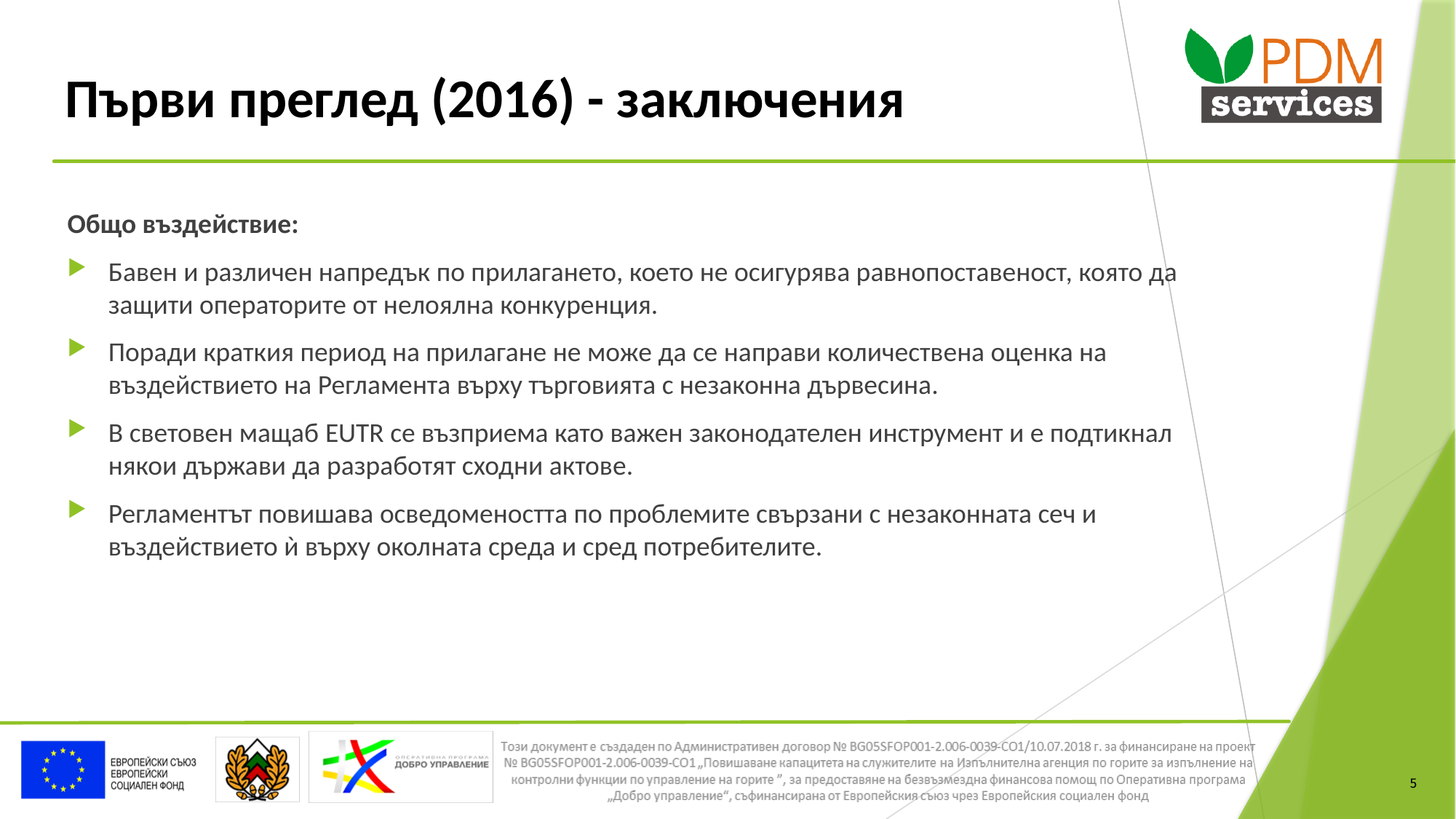

# Първи преглед (2016) - заключения
Общо въздействие:
Бавен и различен напредък по прилагането, което не осигурява равнопоставеност, която да защити операторите от нелоялна конкуренция.
Поради краткия период на прилагане не може да се направи количествена оценка на въздействието на Регламента върху търговията с незаконна дървесина.
В световен мащаб EUTR се възприема като важен законодателен инструмент и е подтикнал някои държави да разработят сходни актове.
Регламентът повишава осведомеността по проблемите свързани с незаконната сеч и въздействието ѝ върху околната среда и сред потребителите.

5